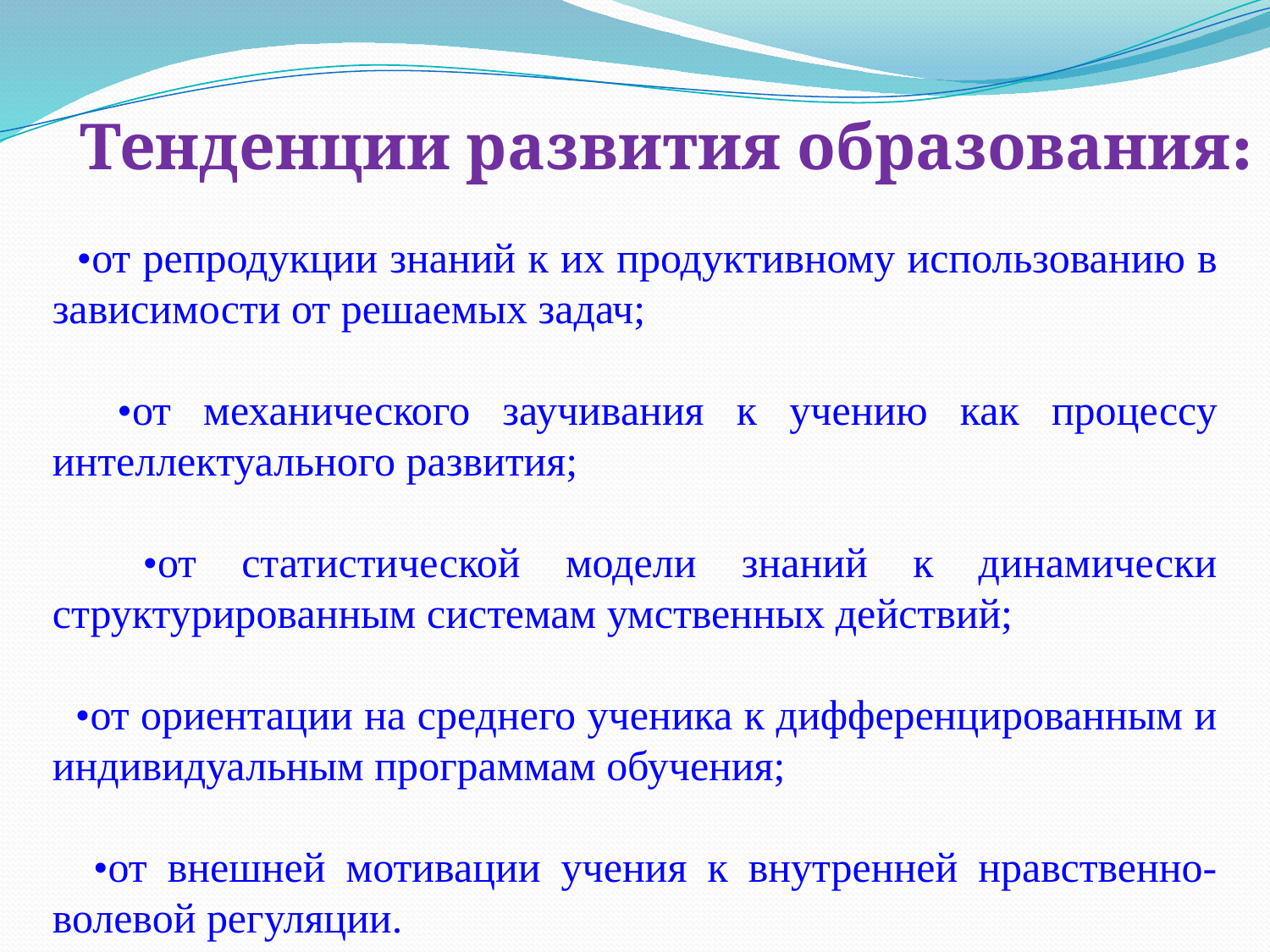

•от репродукции знаний к их продуктивному использованию в зависимости от решаемых задач;

  •от механического заучивания к учению как процессу интеллектуального развития;

  •от статистической модели знаний к динамически структурированным системам умственных действий;

  •от ориентации на среднего ученика к дифференцированным и индивидуальным программам обучения;

  •от внешней мотивации учения к внутренней нравственно-волевой регуляции.
Тенденции развития образования: